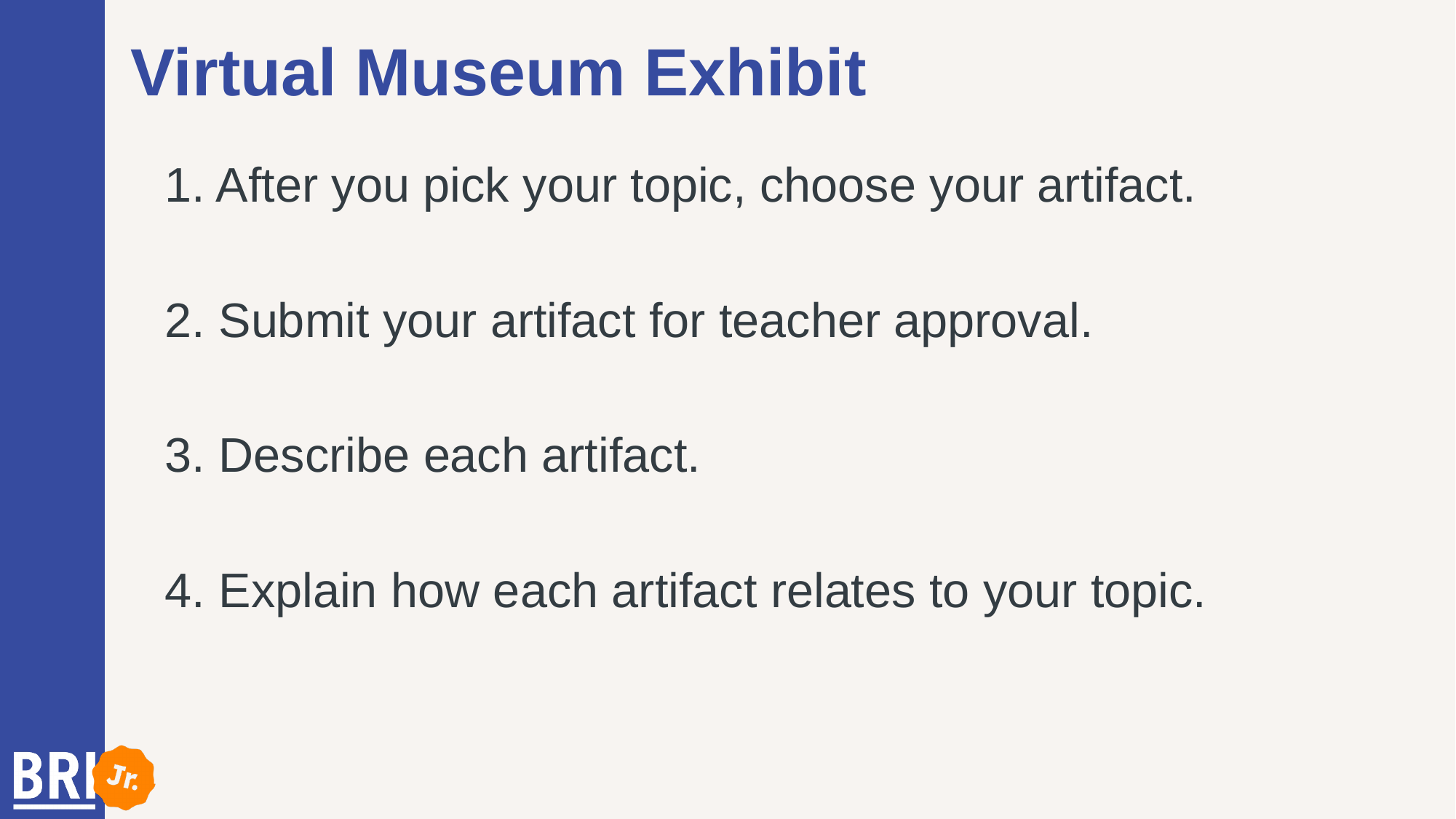

# Virtual Museum Exhibit
1. After you pick your topic, choose your artifact.

2. Submit your artifact for teacher approval.

3. Describe each artifact.

4. Explain how each artifact relates to your topic.